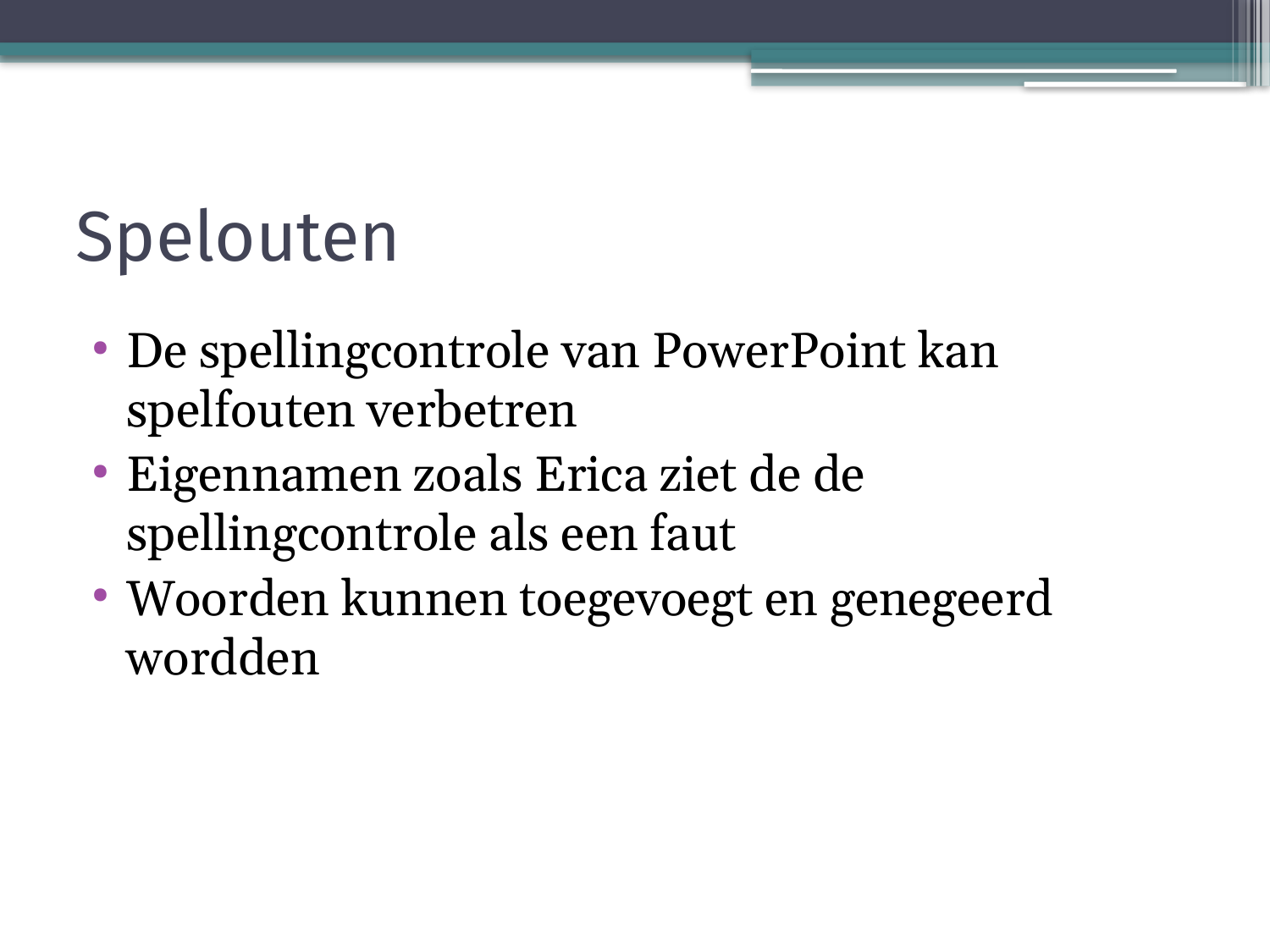

# Spelouten
De spellingcontrole van PowerPoint kan spelfouten verbetren
Eigennamen zoals Erica ziet de de spellingcontrole als een faut
Woorden kunnen toegevoegt en genegeerd wordden